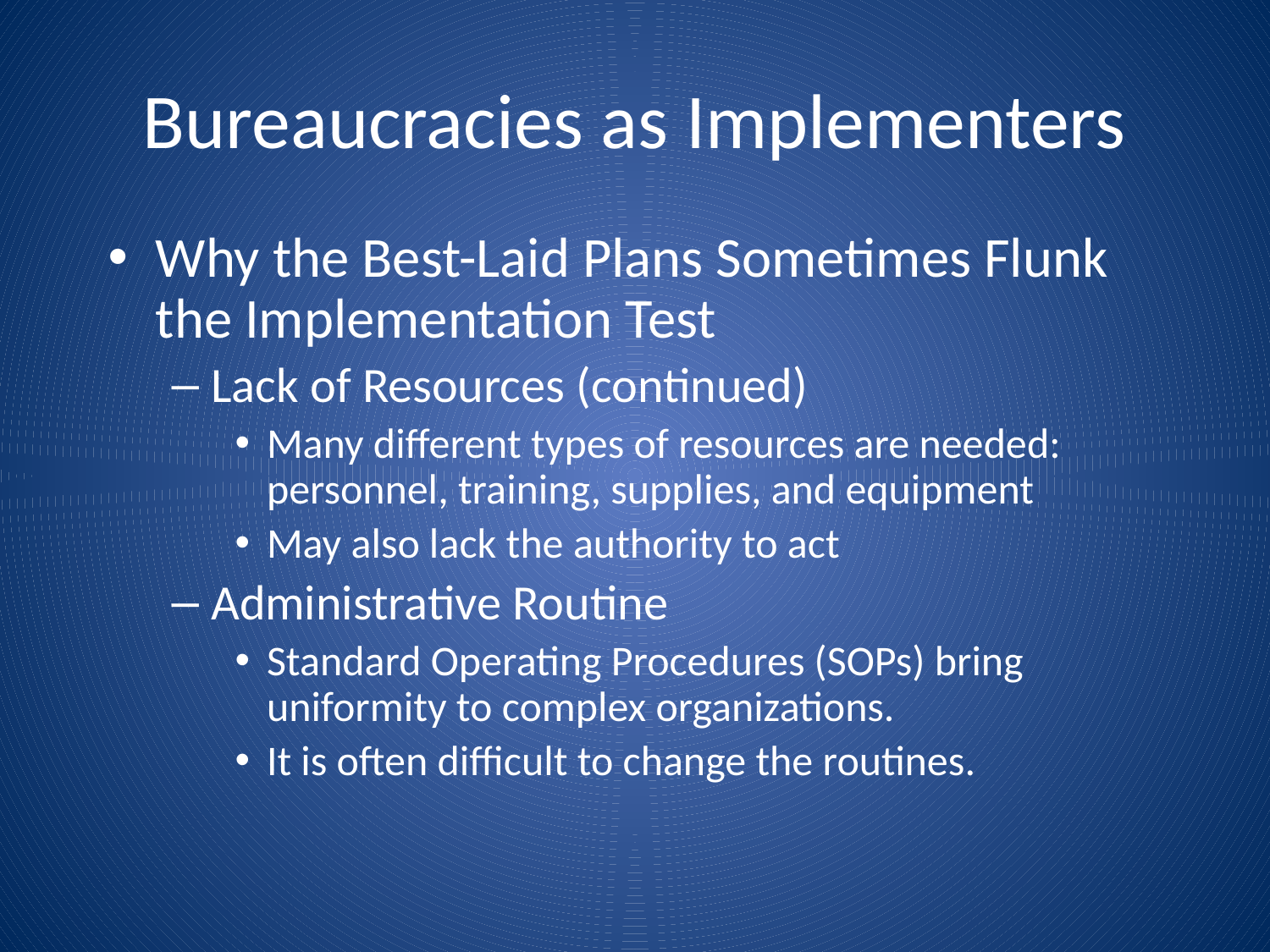

# Bureaucracies as Implementers
Why the Best-Laid Plans Sometimes Flunk the Implementation Test
Lack of Resources (continued)
Many different types of resources are needed: personnel, training, supplies, and equipment
May also lack the authority to act
Administrative Routine
Standard Operating Procedures (SOPs) bring uniformity to complex organizations.
It is often difficult to change the routines.